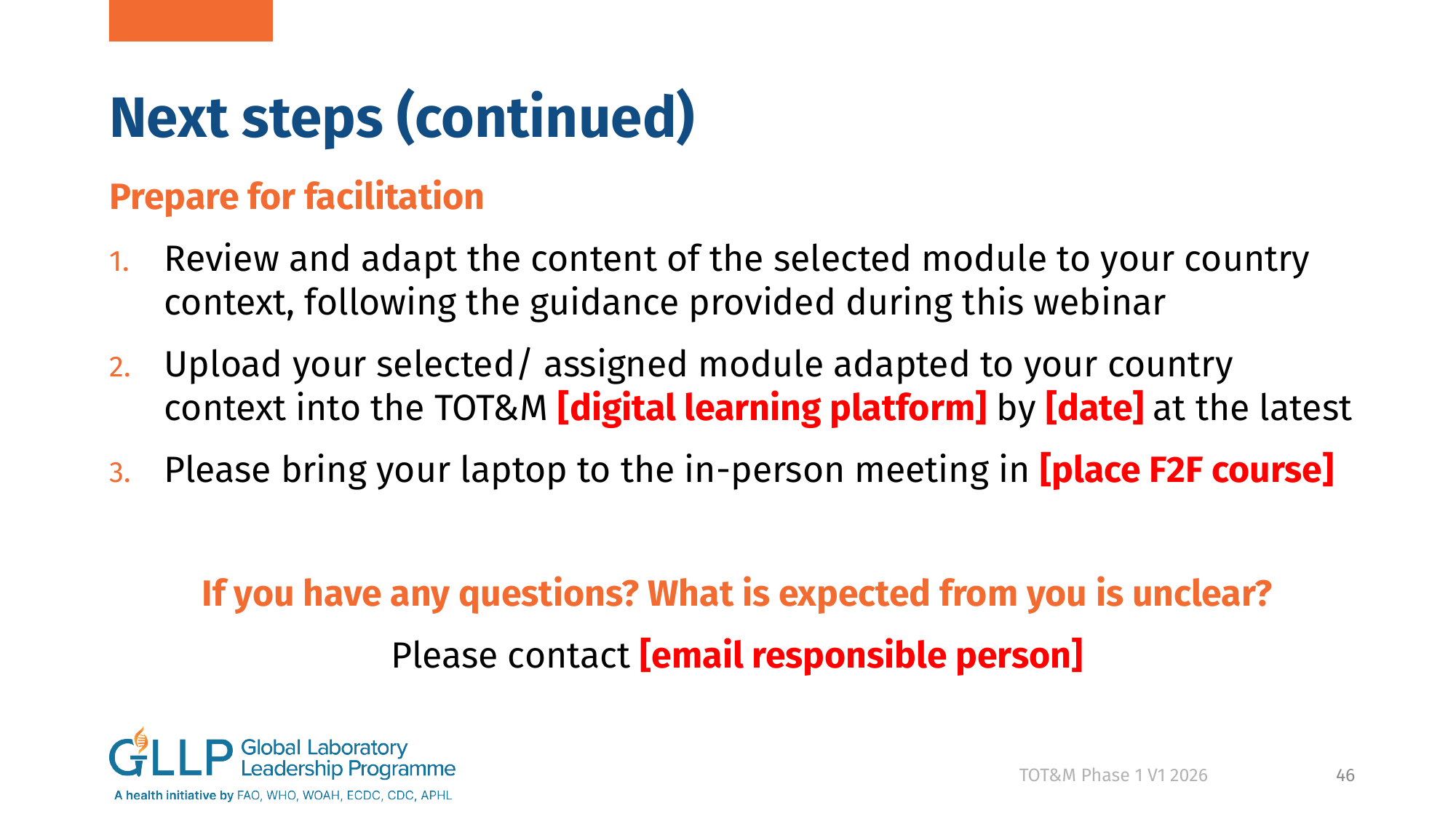

# Next steps (continued)
Prepare for facilitation
Review and adapt the content of the selected module to your country context, following the guidance provided during this webinar
Upload your selected/ assigned module adapted to your country context into the TOT&M [digital learning platform] by [date] at the latest
Please bring your laptop to the in-person meeting in [place F2F course]

If you have any questions? What is expected from you is unclear?
Please contact [email responsible person]
TOT&M Phase 1 V1 2026
46